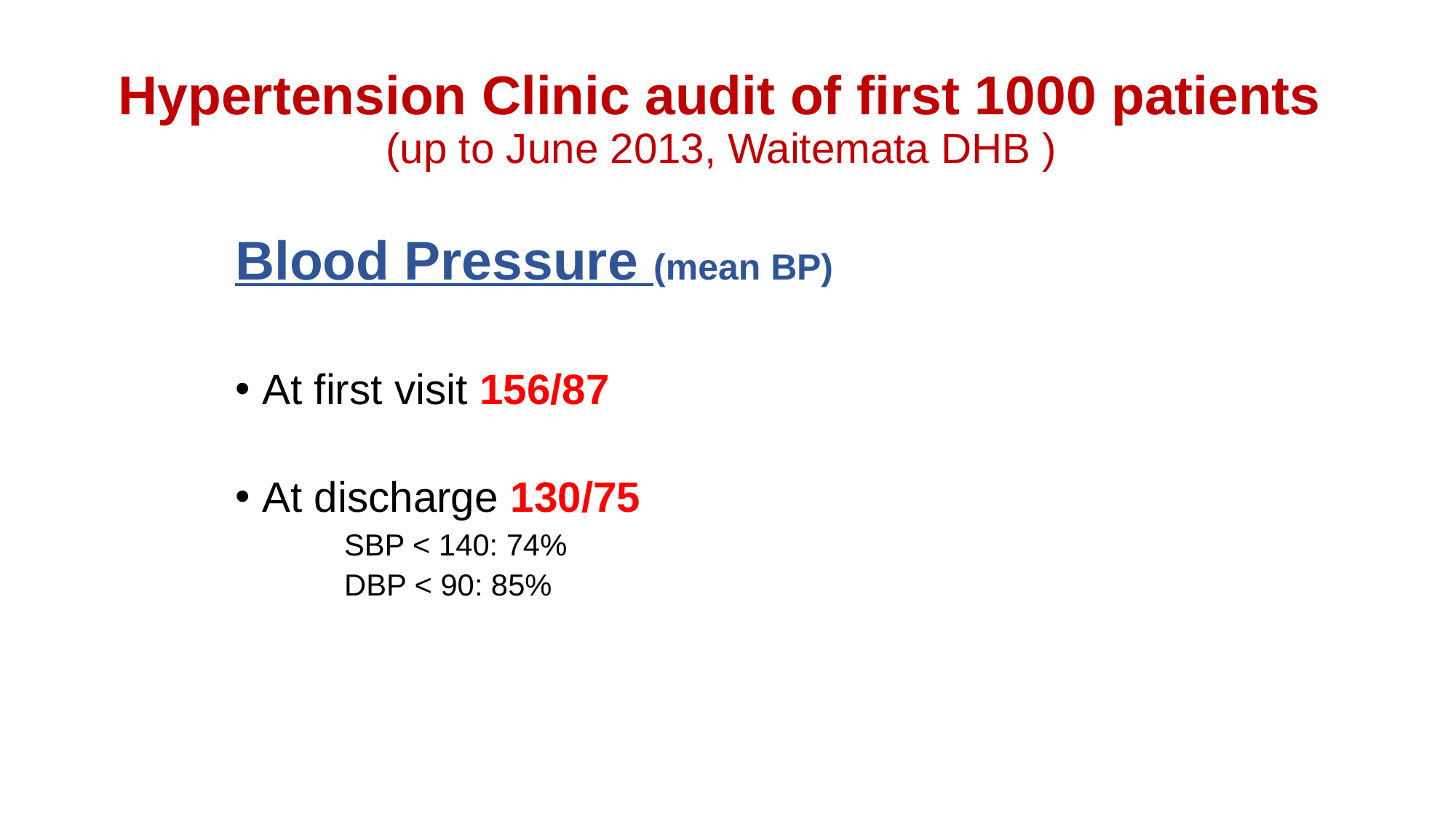

# Hypertension Clinic audit of first 1000 patients (up to June 2013, Waitemata DHB )
Blood Pressure (mean BP)

At first visit 156/87

At discharge 130/75
SBP < 140: 74%
DBP < 90: 85%